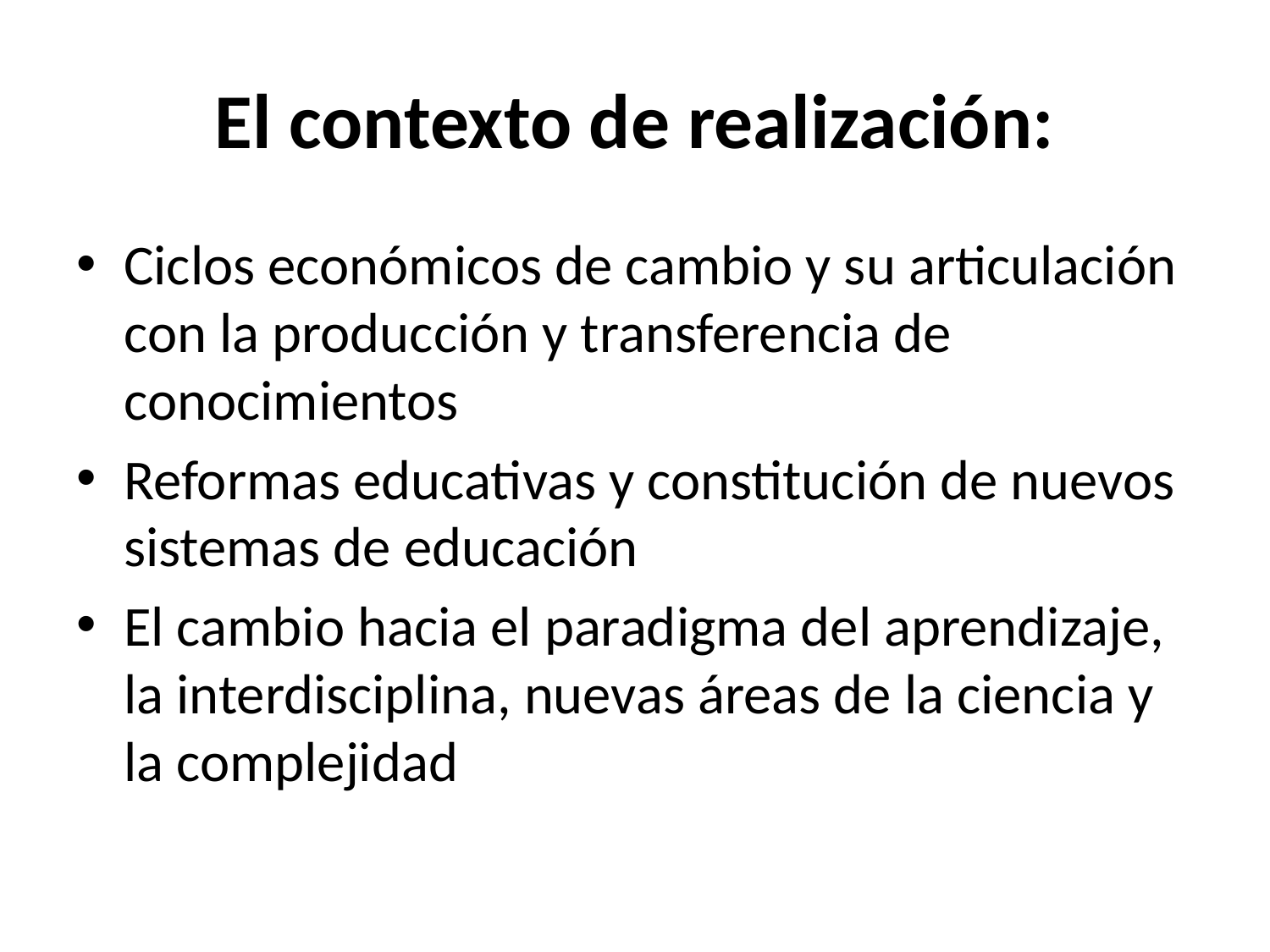

# El contexto de realización:
Ciclos económicos de cambio y su articulación con la producción y transferencia de conocimientos
Reformas educativas y constitución de nuevos sistemas de educación
El cambio hacia el paradigma del aprendizaje, la interdisciplina, nuevas áreas de la ciencia y la complejidad